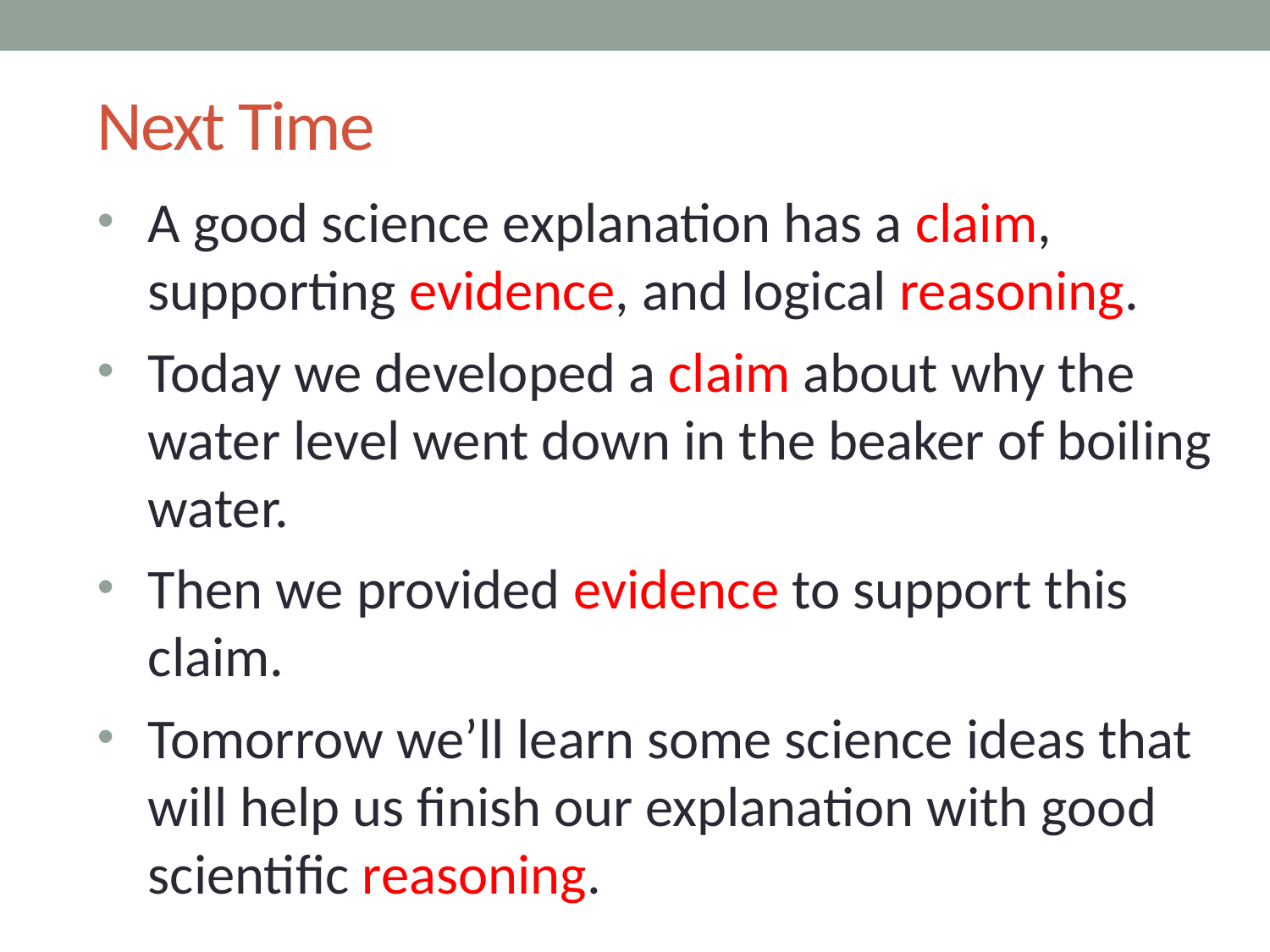

# Next Time
A good science explanation has a claim, supporting evidence, and logical reasoning.
Today we developed a claim about why the water level went down in the beaker of boiling water.
Then we provided evidence to support this claim.
Tomorrow we’ll learn some science ideas that will help us finish our explanation with good scientific reasoning.